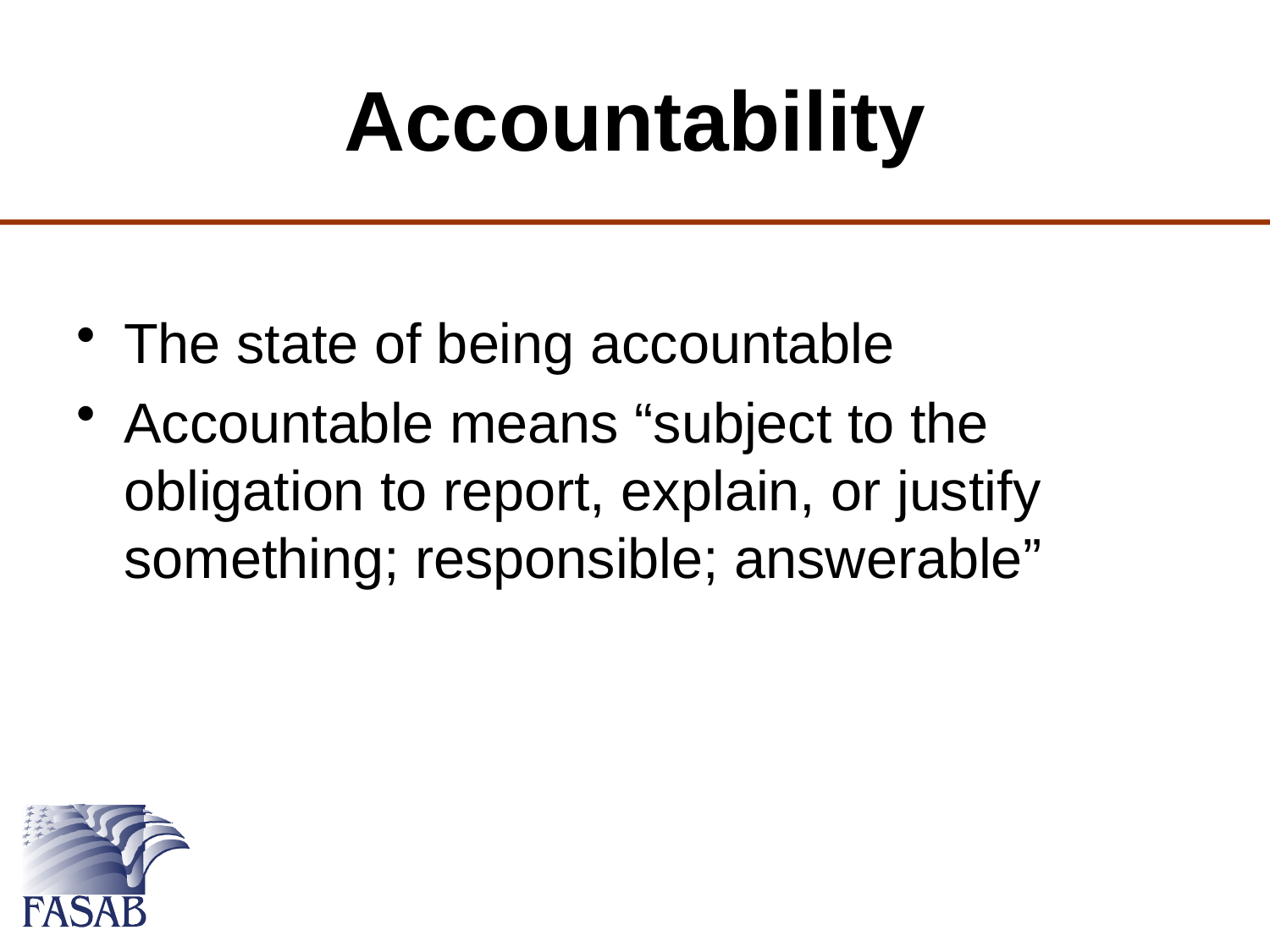

# Accountability

The state of being accountable
Accountable means “subject to the obligation to report, explain, or justify something; responsible; answerable”